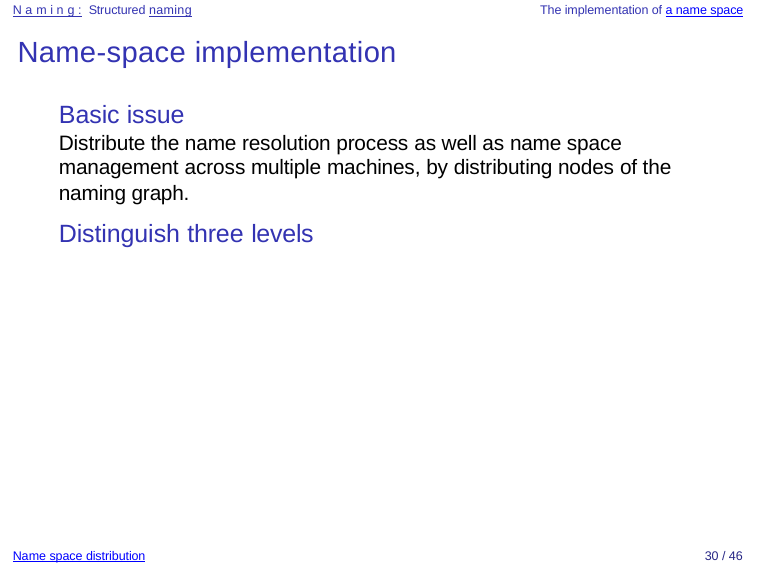

Naming: Structured naming	The implementation of a name space
# Name-space implementation
Basic issue
Distribute the name resolution process as well as name space  management across multiple machines, by distributing nodes of the  naming graph.
Distinguish three levels
Name space distribution
30 / 46